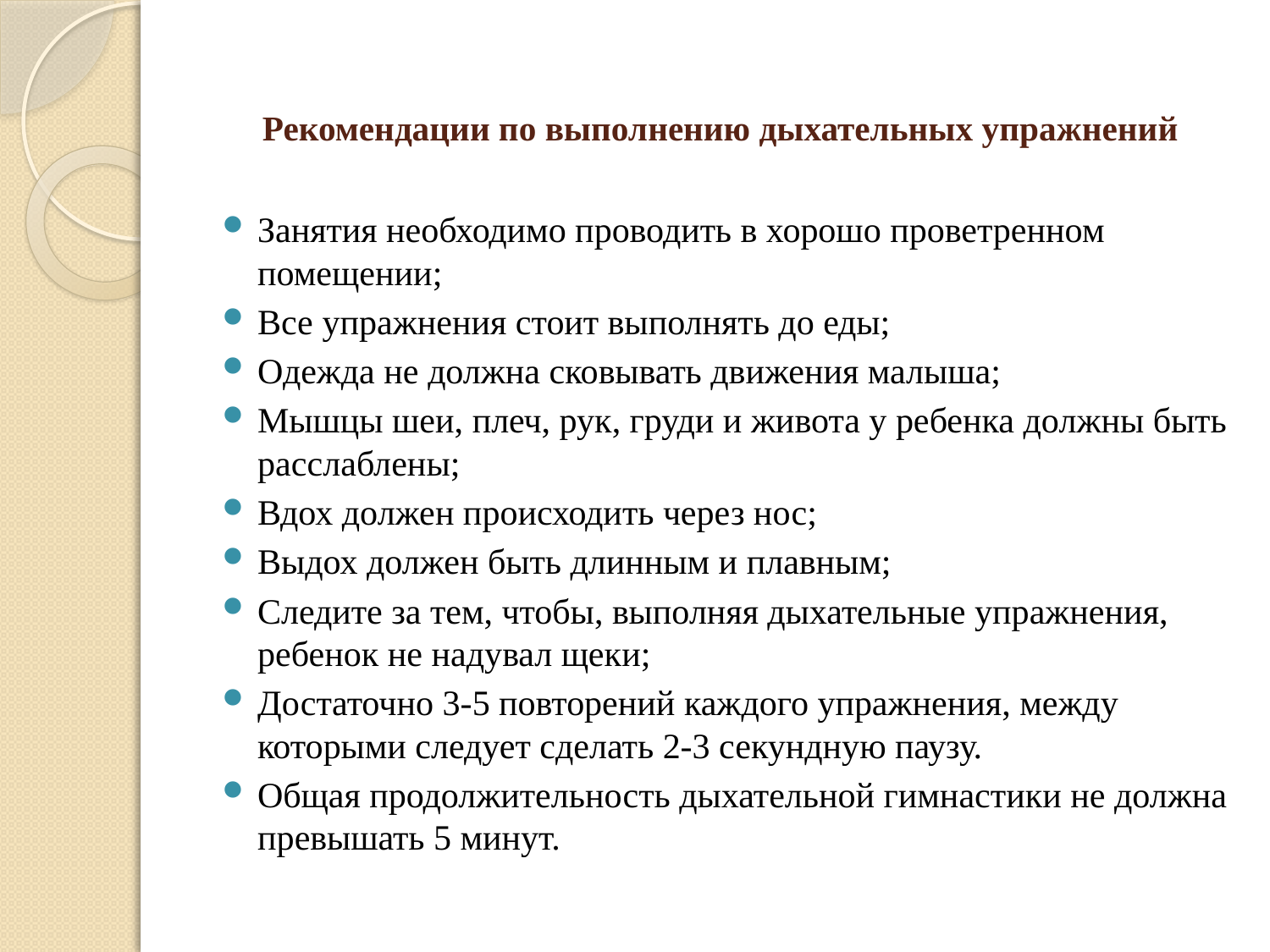

# Рекомендации по выполнению дыхательных упражнений
Занятия необходимо проводить в хорошо проветренном помещении;
Все упражнения стоит выполнять до еды;
Одежда не должна сковывать движения малыша;
Мышцы шеи, плеч, рук, груди и живота у ребенка должны быть расслаблены;
Вдох должен происходить через нос;
Выдох должен быть длинным и плавным;
Следите за тем, чтобы, выполняя дыхательные упражнения, ребенок не надувал щеки;
Достаточно 3-5 повторений каждого упражнения, между которыми следует сделать 2-3 секундную паузу.
Общая продолжительность дыхательной гимнастики не должна превышать 5 минут.